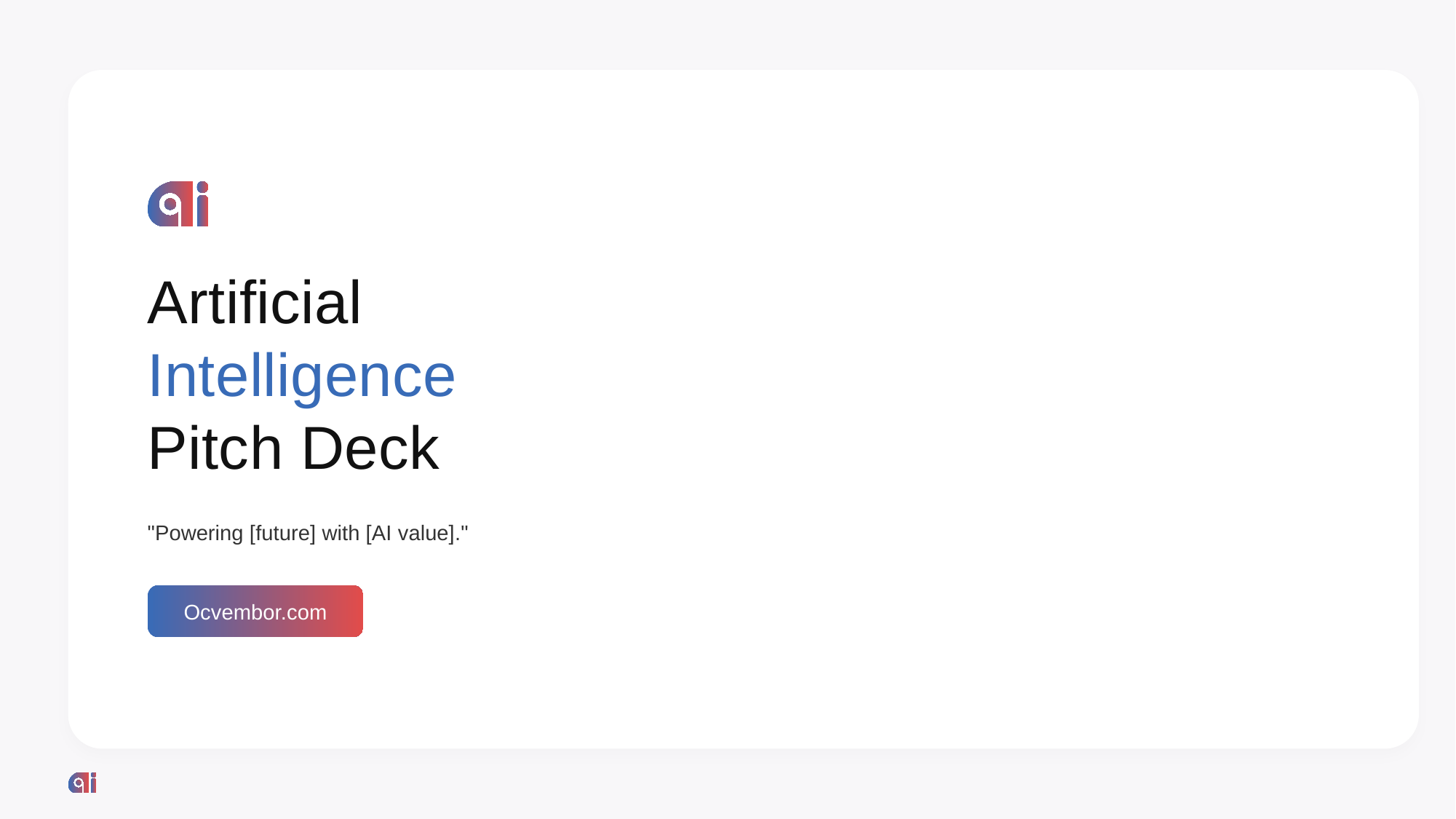

Artificial
Intelligence
Pitch Deck
"Powering [future] with [AI value]."
Ocvembor.com